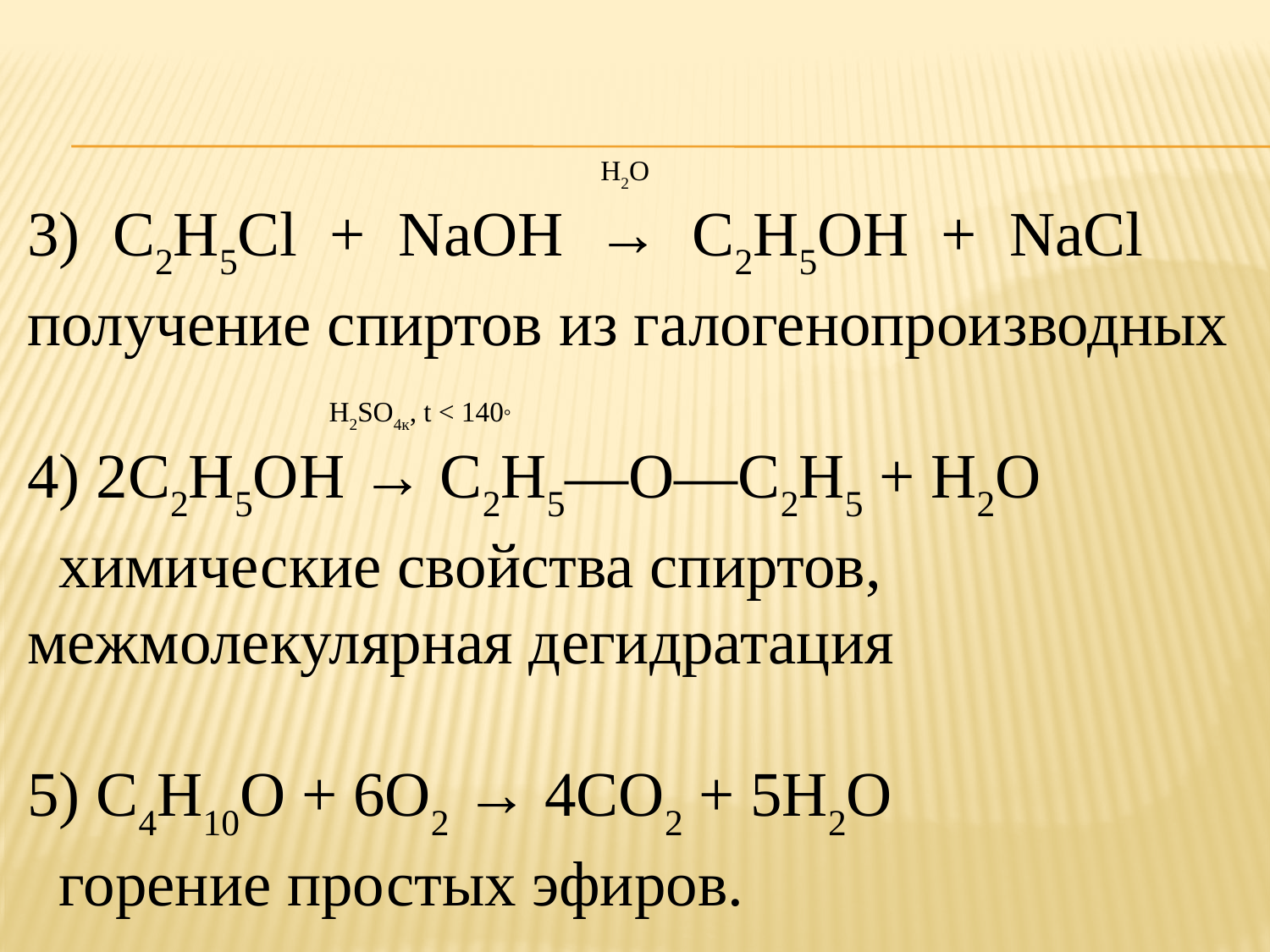

H2O
3) C2H5Cl + NaOH → C2H5OH + NaCl     получение спиртов из галогенопроизводных
                   H2SO4к, t < 140°
4) 2C2H5OH → C2H5—O—C2H5 + H2O
  химические свойства спиртов, межмолекулярная дегидратация

5) C4H10O + 6O2 → 4CO2 + 5H2O
  горение простых эфиров.